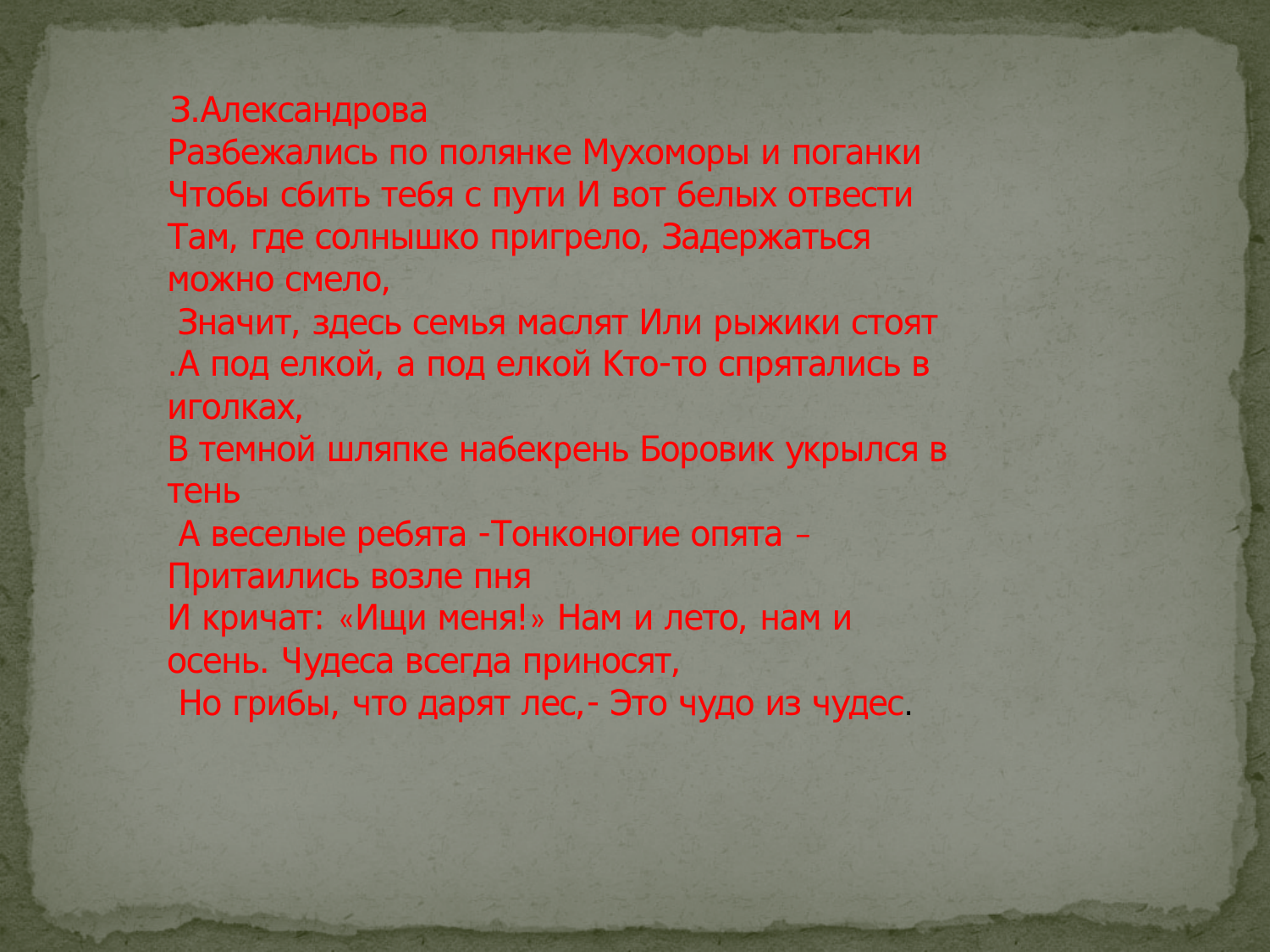

З.Александрова
Разбежались по полянке Мухоморы и поганки
Чтобы сбить тебя с пути И вот белых отвести
Там, где солнышко пригрело, Задержаться можно смело,
 Значит, здесь семья маслят Или рыжики стоят
.А под елкой, а под елкой Кто-то спрятались в иголках,
В темной шляпке набекрень Боровик укрылся в тень
 А веселые ребята -Тонконогие опята – Притаились возле пня
И кричат: «Ищи меня!» Нам и лето, нам и осень. Чудеса всегда приносят,
 Но грибы, что дарят лес,- Это чудо из чудес.